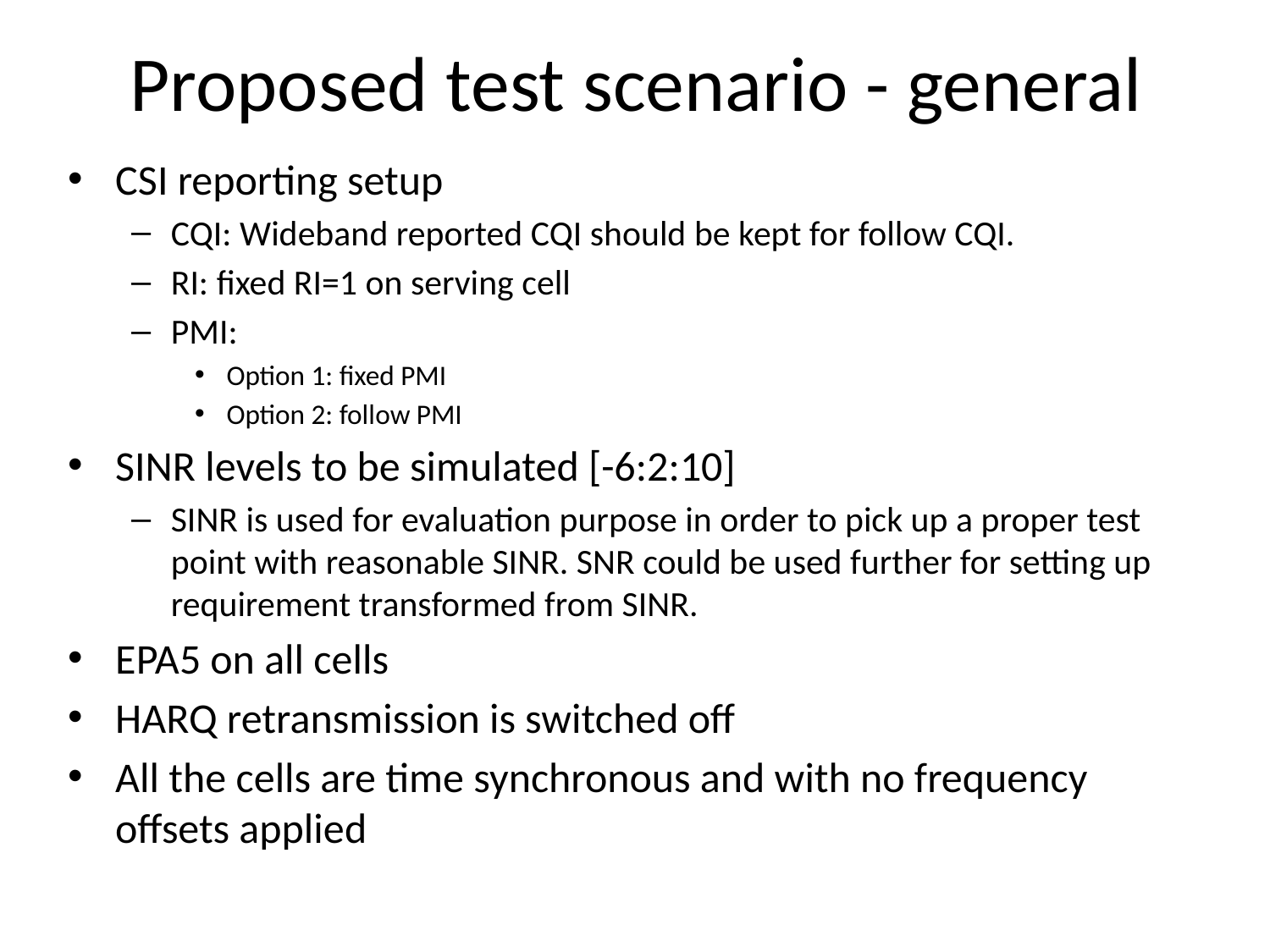

# Proposed test scenario - general
CSI reporting setup
CQI: Wideband reported CQI should be kept for follow CQI.
RI: fixed RI=1 on serving cell
PMI:
Option 1: fixed PMI
Option 2: follow PMI
SINR levels to be simulated [-6:2:10]
SINR is used for evaluation purpose in order to pick up a proper test point with reasonable SINR. SNR could be used further for setting up requirement transformed from SINR.
EPA5 on all cells
HARQ retransmission is switched off
All the cells are time synchronous and with no frequency offsets applied